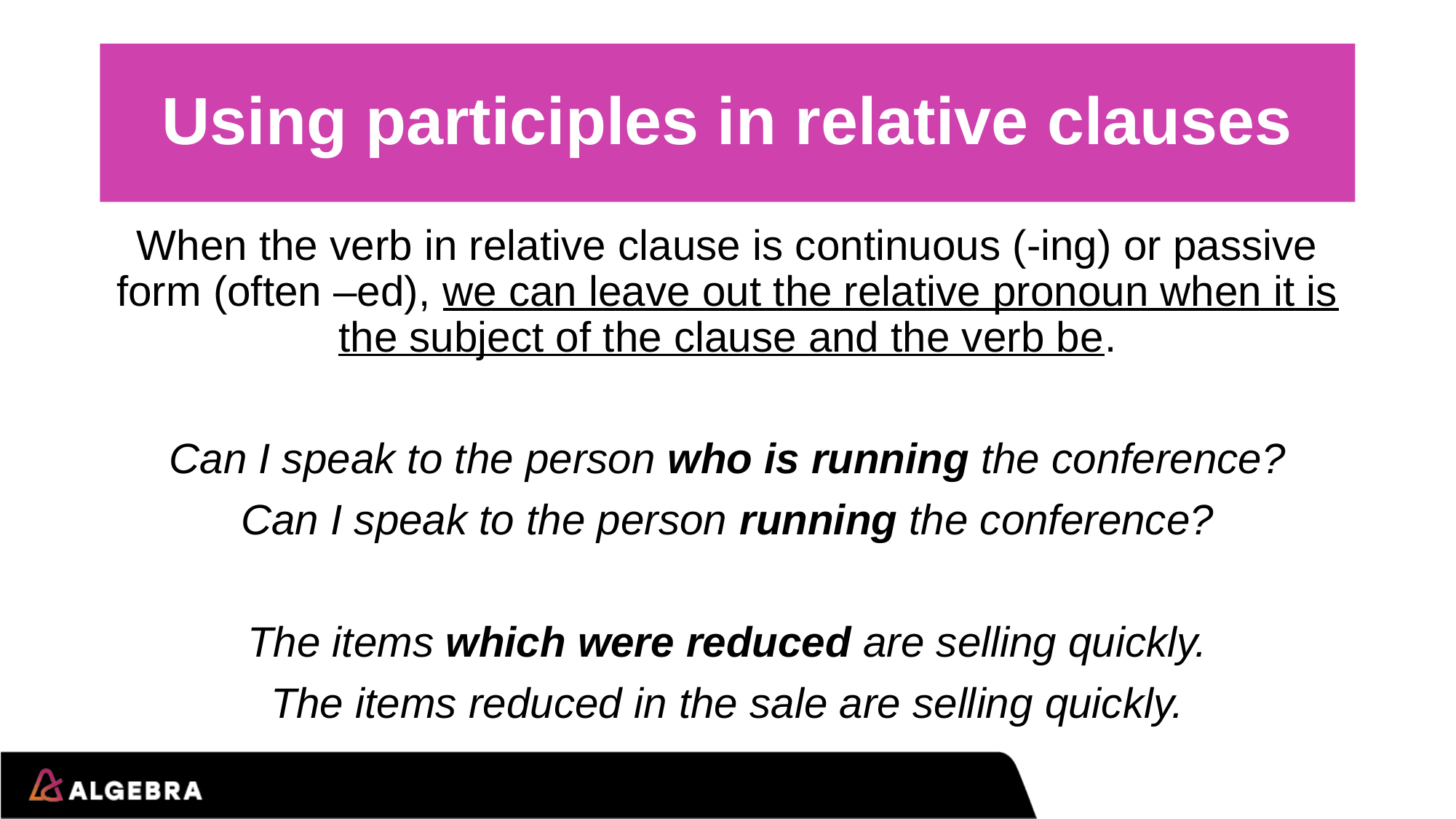

# Using participles in relative clauses
When the verb in relative clause is continuous (-ing) or passive form (often –ed), we can leave out the relative pronoun when it is the subject of the clause and the verb be.

Can I speak to the person who is running the conference?
Can I speak to the person running the conference?

The items which were reduced are selling quickly.
The items reduced in the sale are selling quickly.